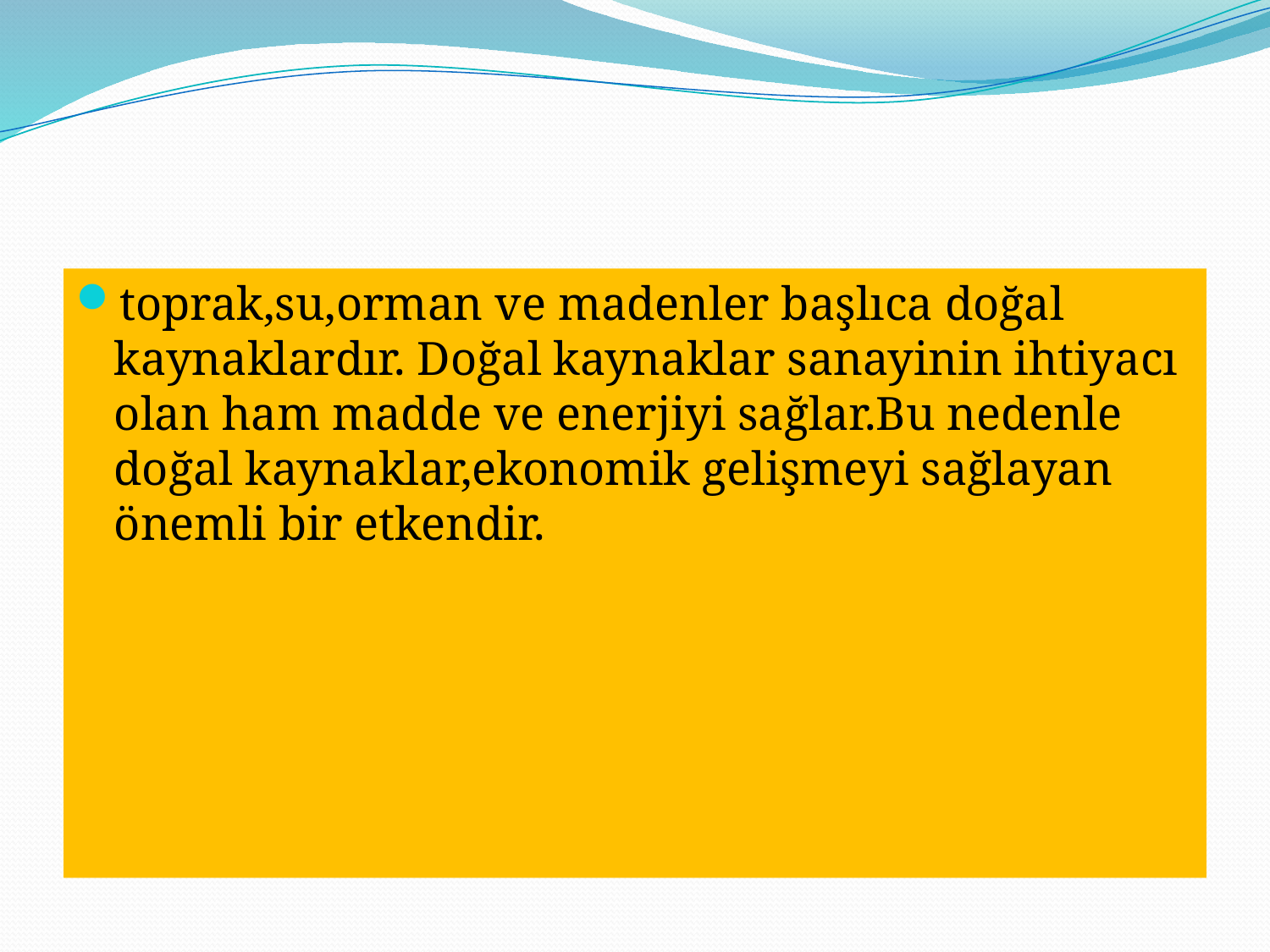

#
toprak,su,orman ve madenler başlıca doğal kaynaklardır. Doğal kaynaklar sanayinin ihtiyacı olan ham madde ve enerjiyi sağlar.Bu nedenle doğal kaynaklar,ekonomik gelişmeyi sağlayan önemli bir etkendir.